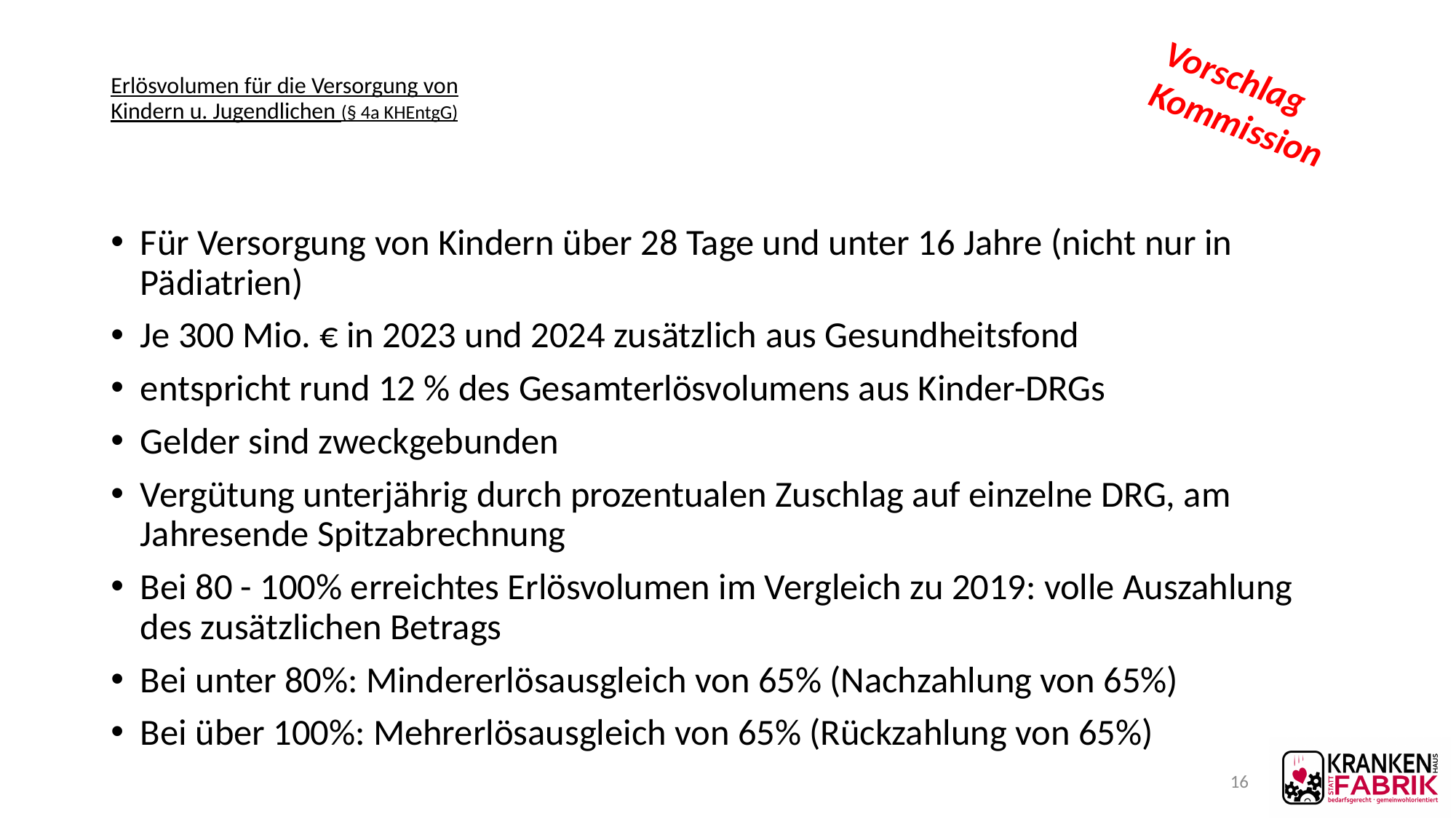

# Erlösvolumen für die Versorgung von Kindern u. Jugendlichen (§ 4a KHEntgG)
Vorschlag
Kommission
Für Versorgung von Kindern über 28 Tage und unter 16 Jahre (nicht nur in Pädiatrien)
Je 300 Mio. € in 2023 und 2024 zusätzlich aus Gesundheitsfond
entspricht rund 12 % des Gesamterlösvolumens aus Kinder-DRGs
Gelder sind zweckgebunden
Vergütung unterjährig durch prozentualen Zuschlag auf einzelne DRG, am Jahresende Spitzabrechnung
Bei 80 - 100% erreichtes Erlösvolumen im Vergleich zu 2019: volle Auszahlung des zusätzlichen Betrags
Bei unter 80%: Mindererlösausgleich von 65% (Nachzahlung von 65%)
Bei über 100%: Mehrerlösausgleich von 65% (Rückzahlung von 65%)
16